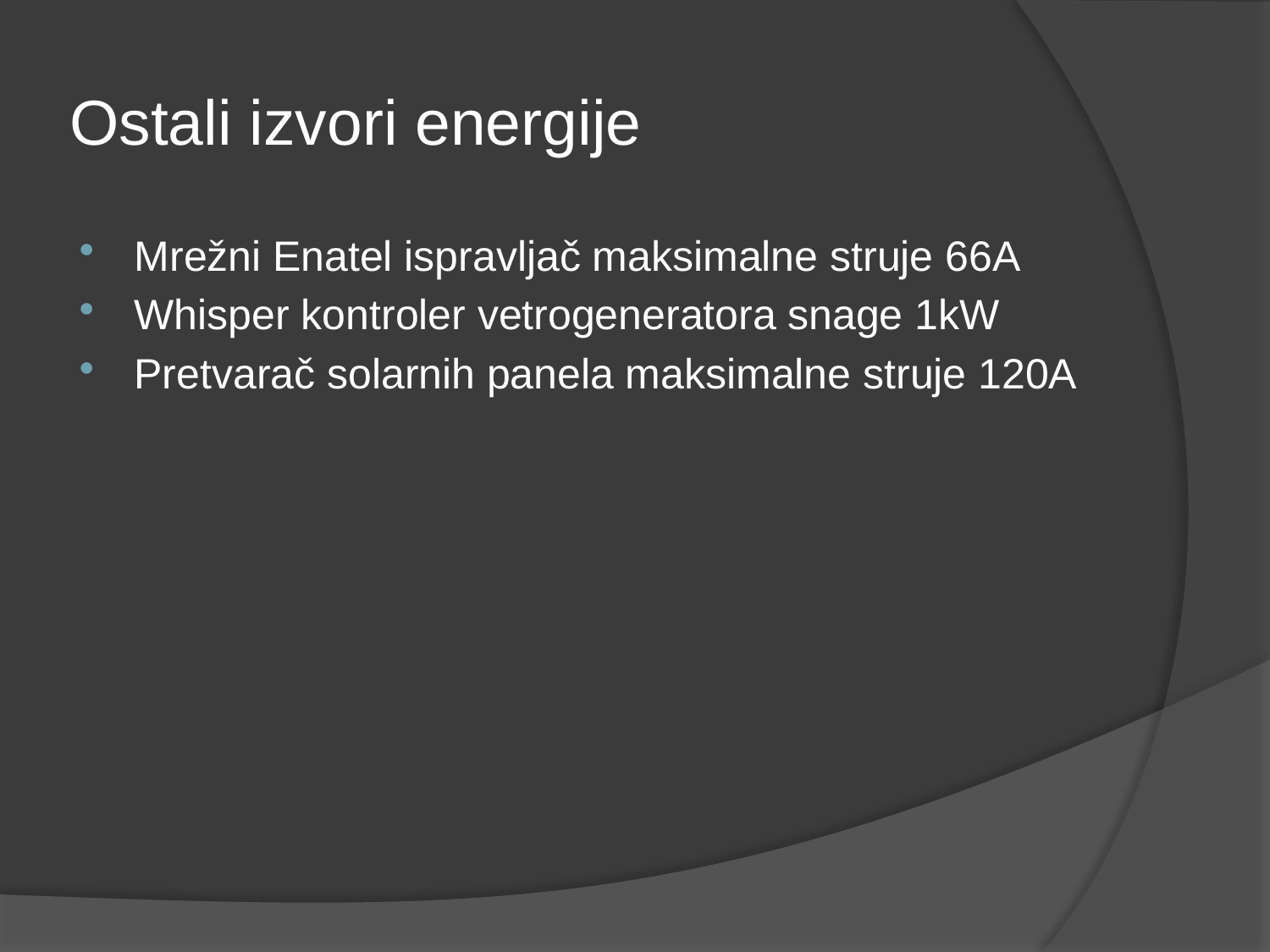

# Ostali izvori energije
Mrežni Enatel ispravljač maksimalne struje 66A
Whisper kontroler vetrogeneratora snage 1kW
Pretvarač solarnih panela maksimalne struje 120A